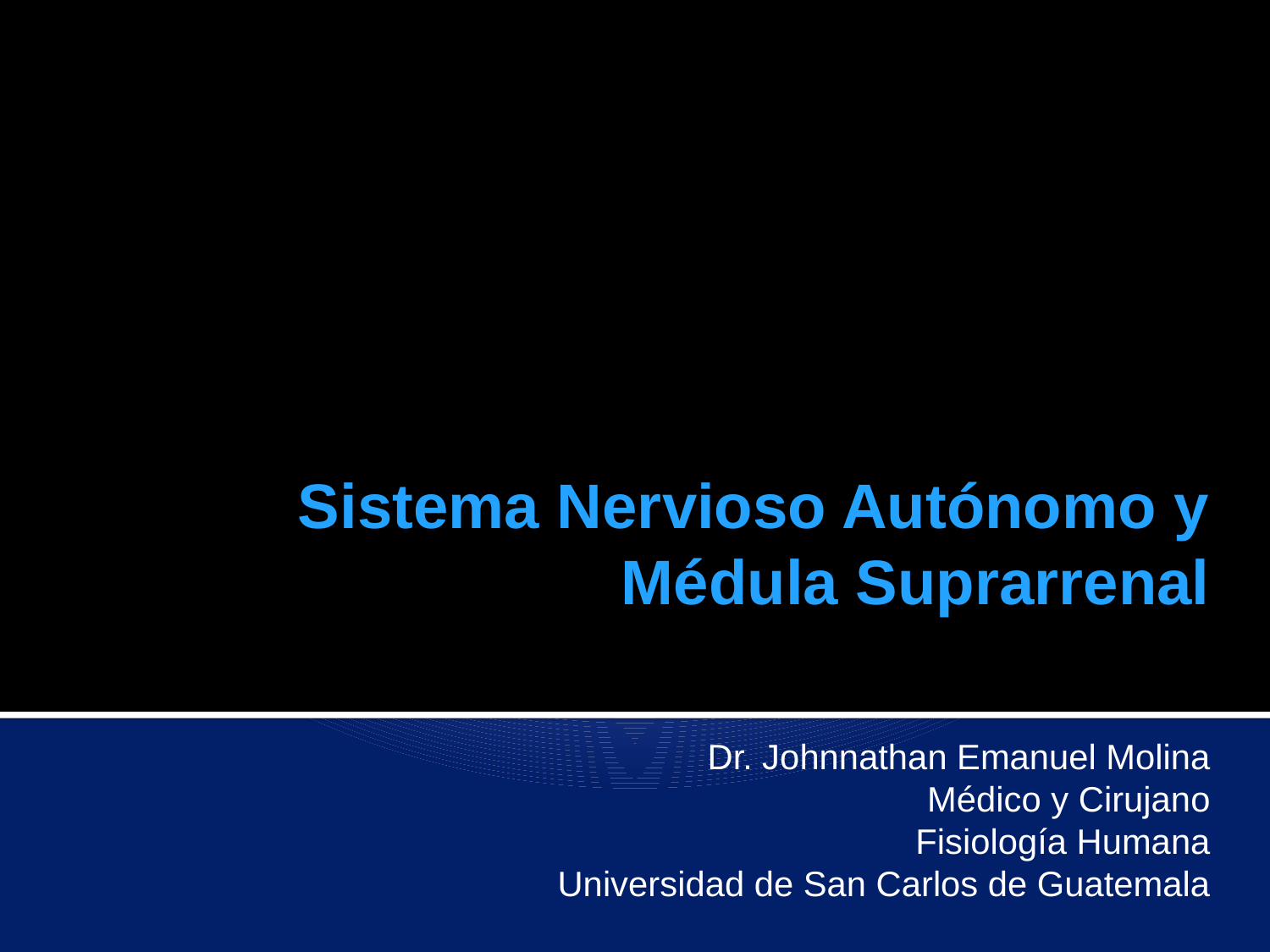

# Sistema Nervioso Autónomo y Médula Suprarrenal
Dr. Johnnathan Emanuel Molina
Médico y Cirujano
Fisiología Humana
Universidad de San Carlos de Guatemala